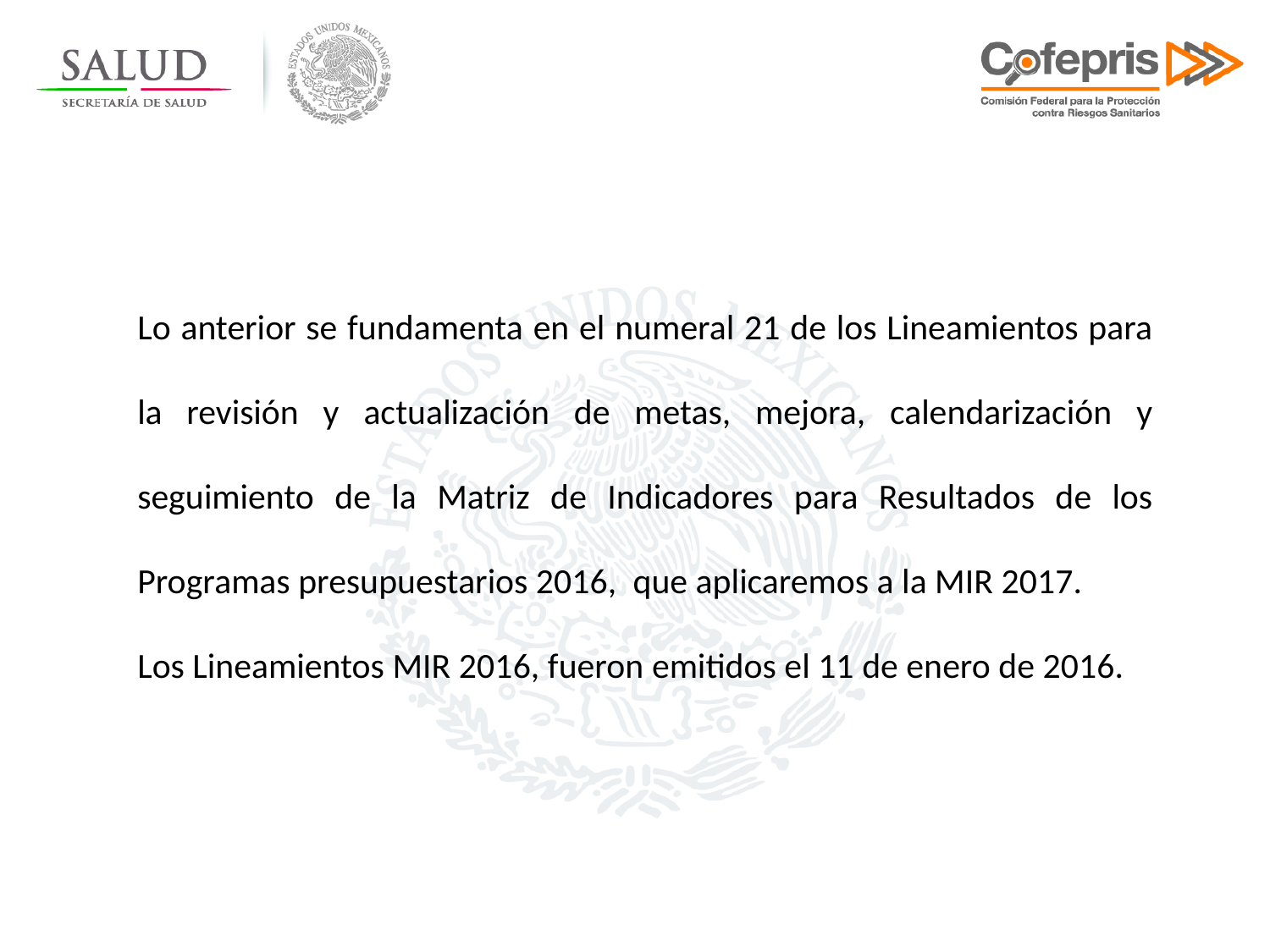

Lo anterior se fundamenta en el numeral 21 de los Lineamientos para la revisión y actualización de metas, mejora, calendarización y seguimiento de la Matriz de Indicadores para Resultados de los Programas presupuestarios 2016,  que aplicaremos a la MIR 2017.
Los Lineamientos MIR 2016, fueron emitidos el 11 de enero de 2016.